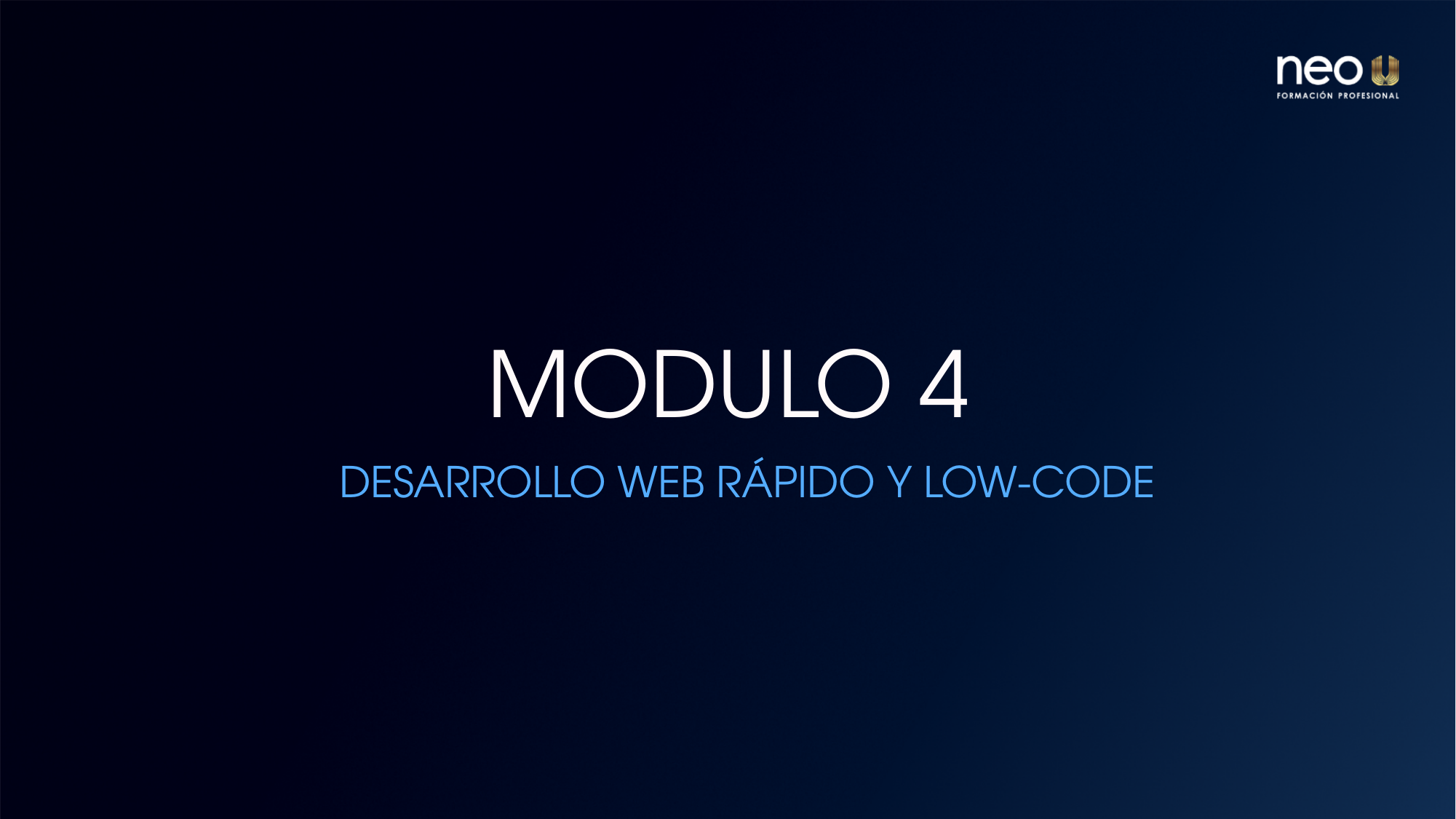

# MODULO 4
DESARROLLO WEB RÁPIDO Y LOW-CODE